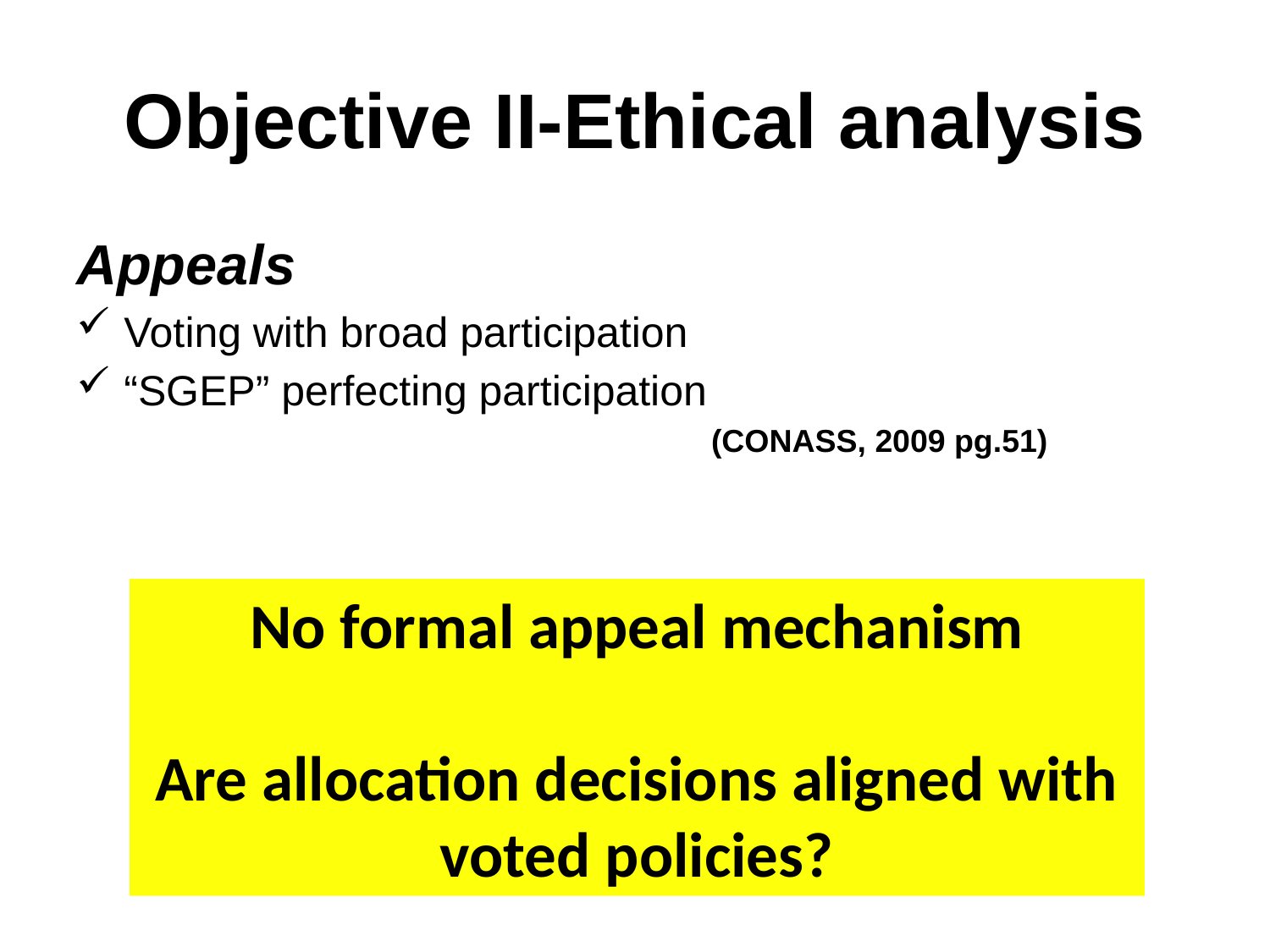

# Objective II-Ethical analysis
Appeals
Voting with broad participation
“SGEP” perfecting participation
					(CONASS, 2009 pg.51)
No formal appeal mechanism

Are allocation decisions aligned with voted policies?